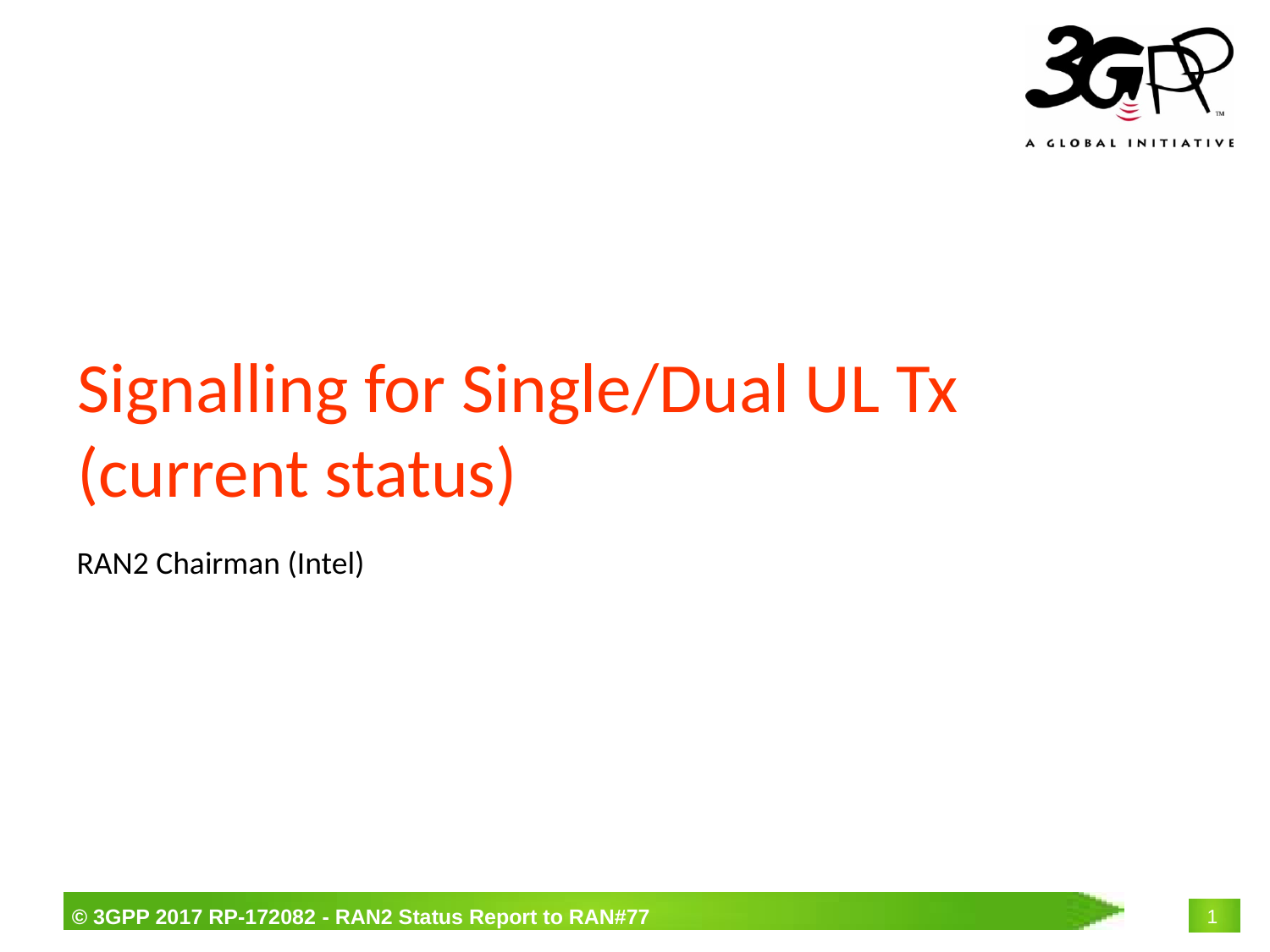

# Signalling for Single/Dual UL Tx (current status)
RAN2 Chairman (Intel)